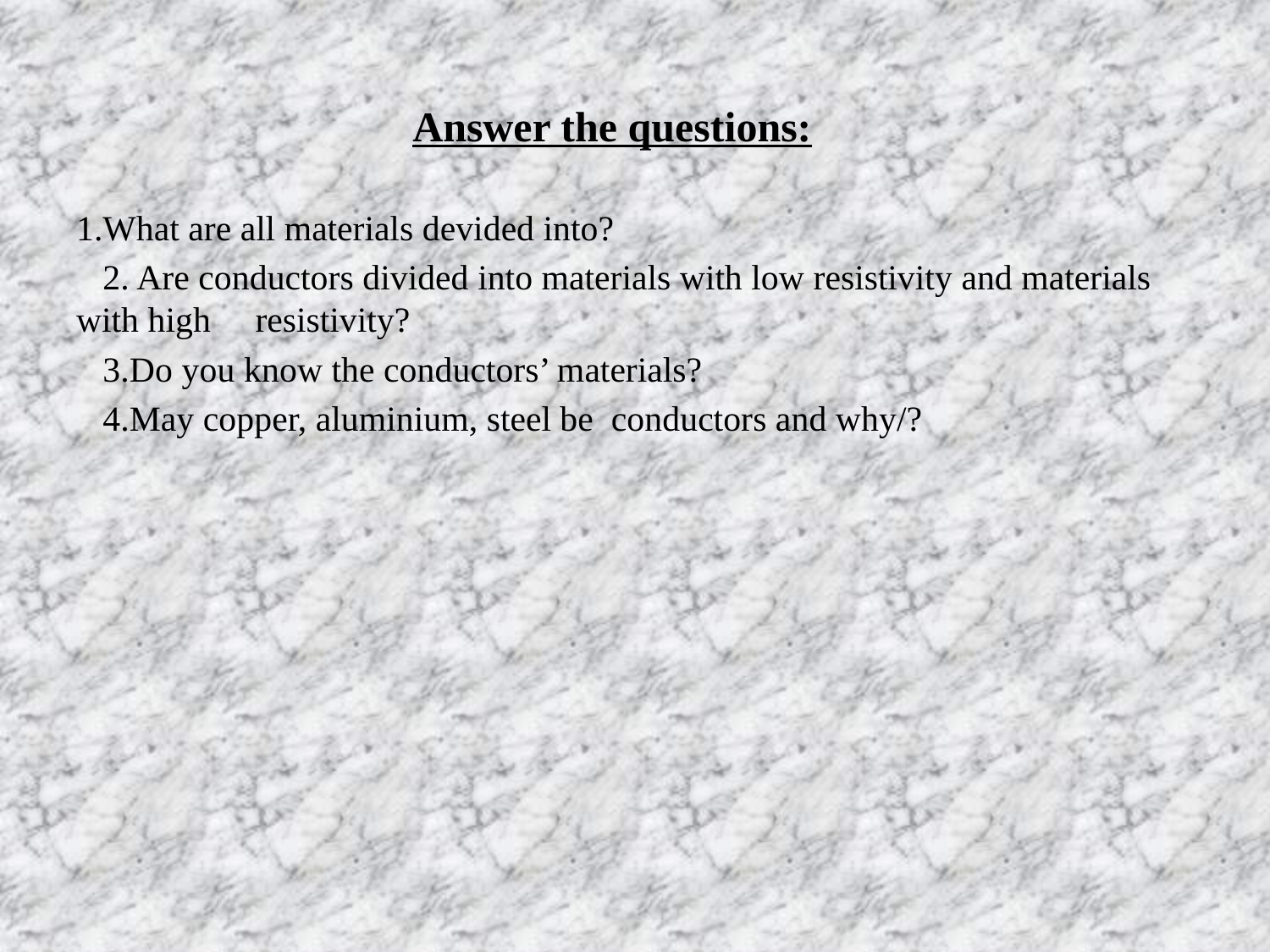

# Answer the questions:
1.What are all materials devided into?
   2. Are conductors divided into materials with low resistivity and materials with high     resistivity?
   3.Do you know the conductors’ materials?
   4.May copper, aluminium, steel be  conductors and why/?